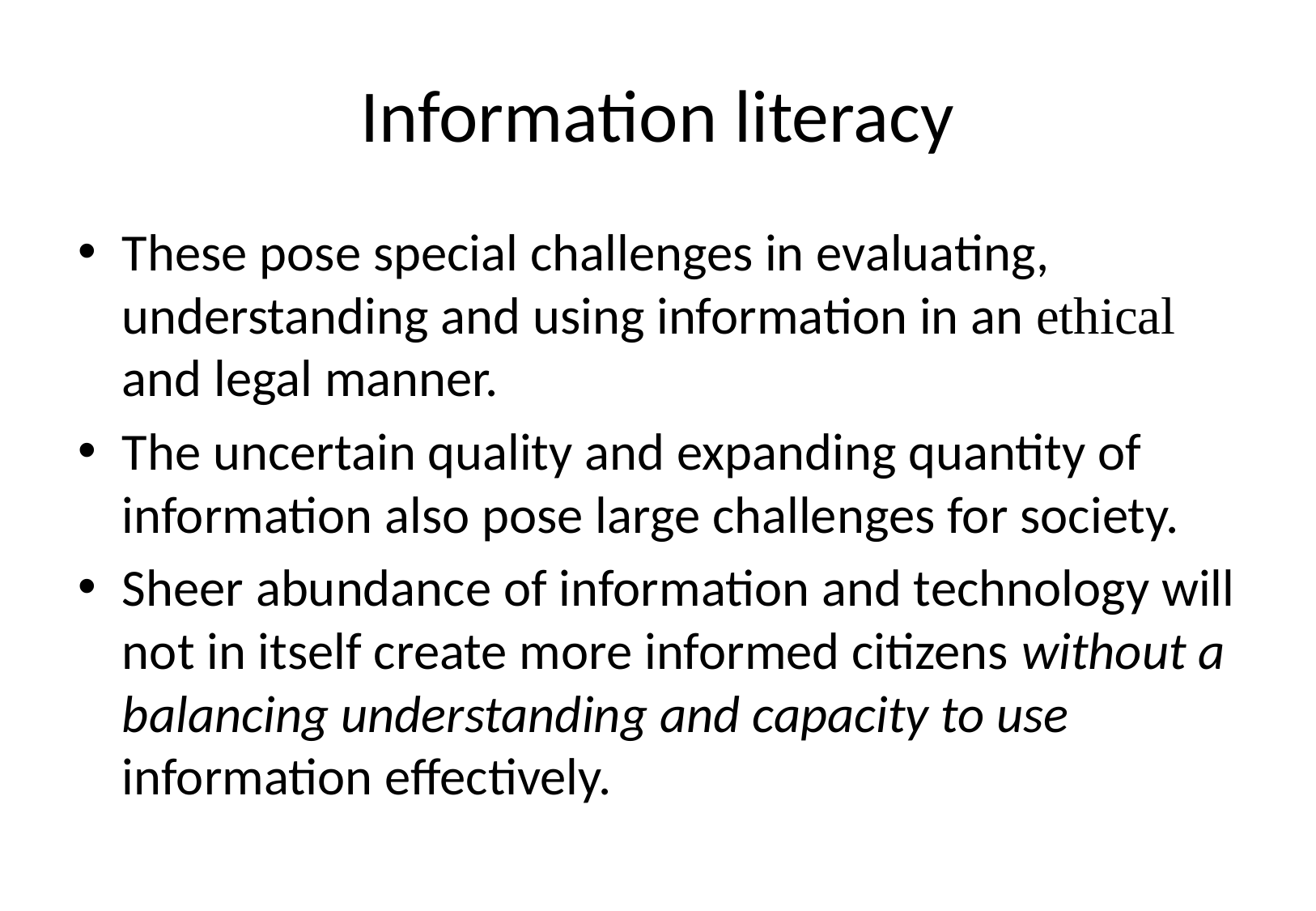

# Information literacy
These pose special challenges in evaluating, understanding and using information in an ethical and legal manner.
The uncertain quality and expanding quantity of information also pose large challenges for society.
Sheer abundance of information and technology will not in itself create more informed citizens without a balancing understanding and capacity to use information effectively.